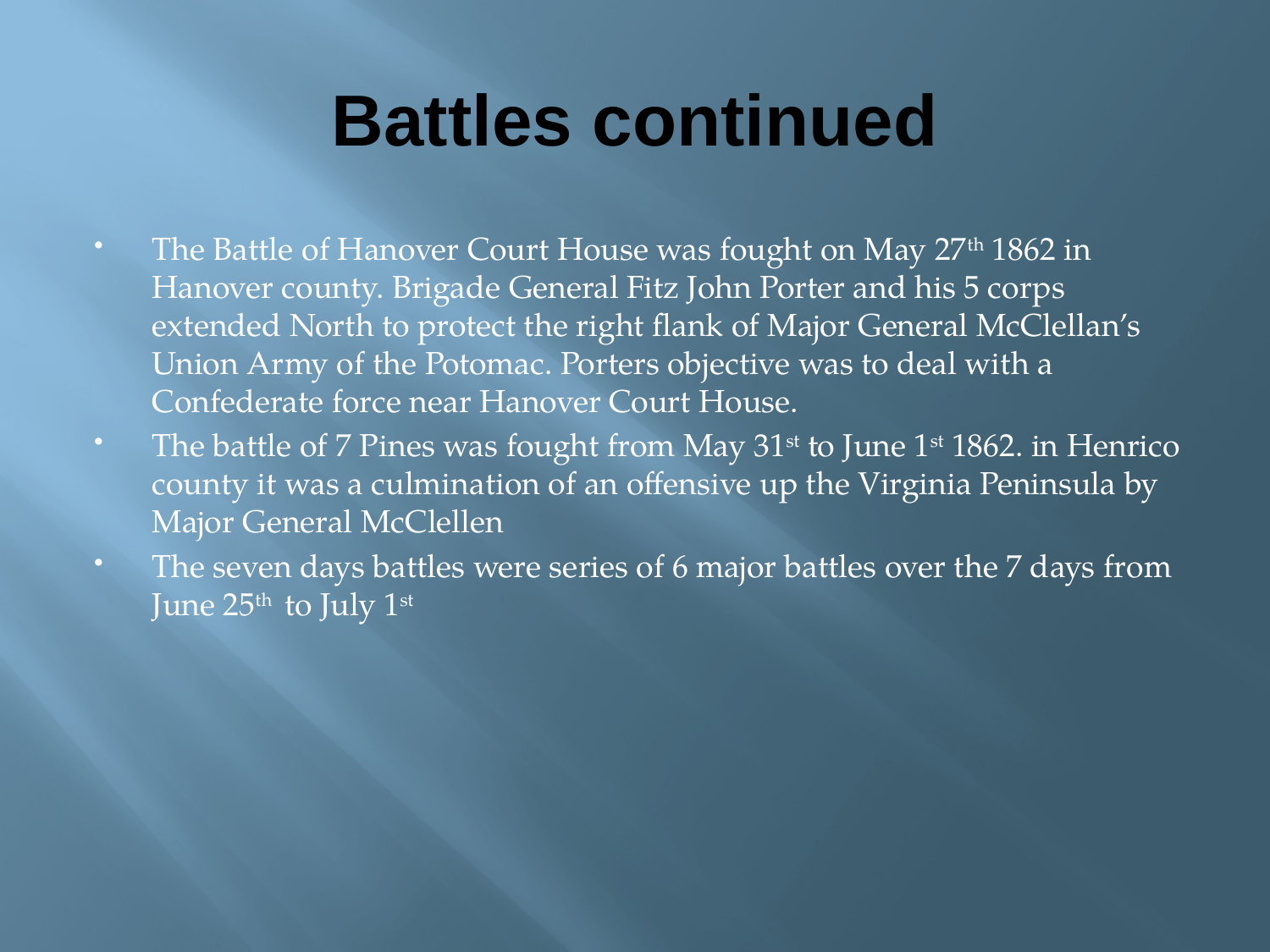

# Battles continued
The Battle of Hanover Court House was fought on May 27th 1862 in Hanover county. Brigade General Fitz John Porter and his 5 corps extended North to protect the right flank of Major General McClellan’s Union Army of the Potomac. Porters objective was to deal with a Confederate force near Hanover Court House.
The battle of 7 Pines was fought from May 31st to June 1st 1862. in Henrico county it was a culmination of an offensive up the Virginia Peninsula by Major General McClellen
The seven days battles were series of 6 major battles over the 7 days from June 25th  to July 1st